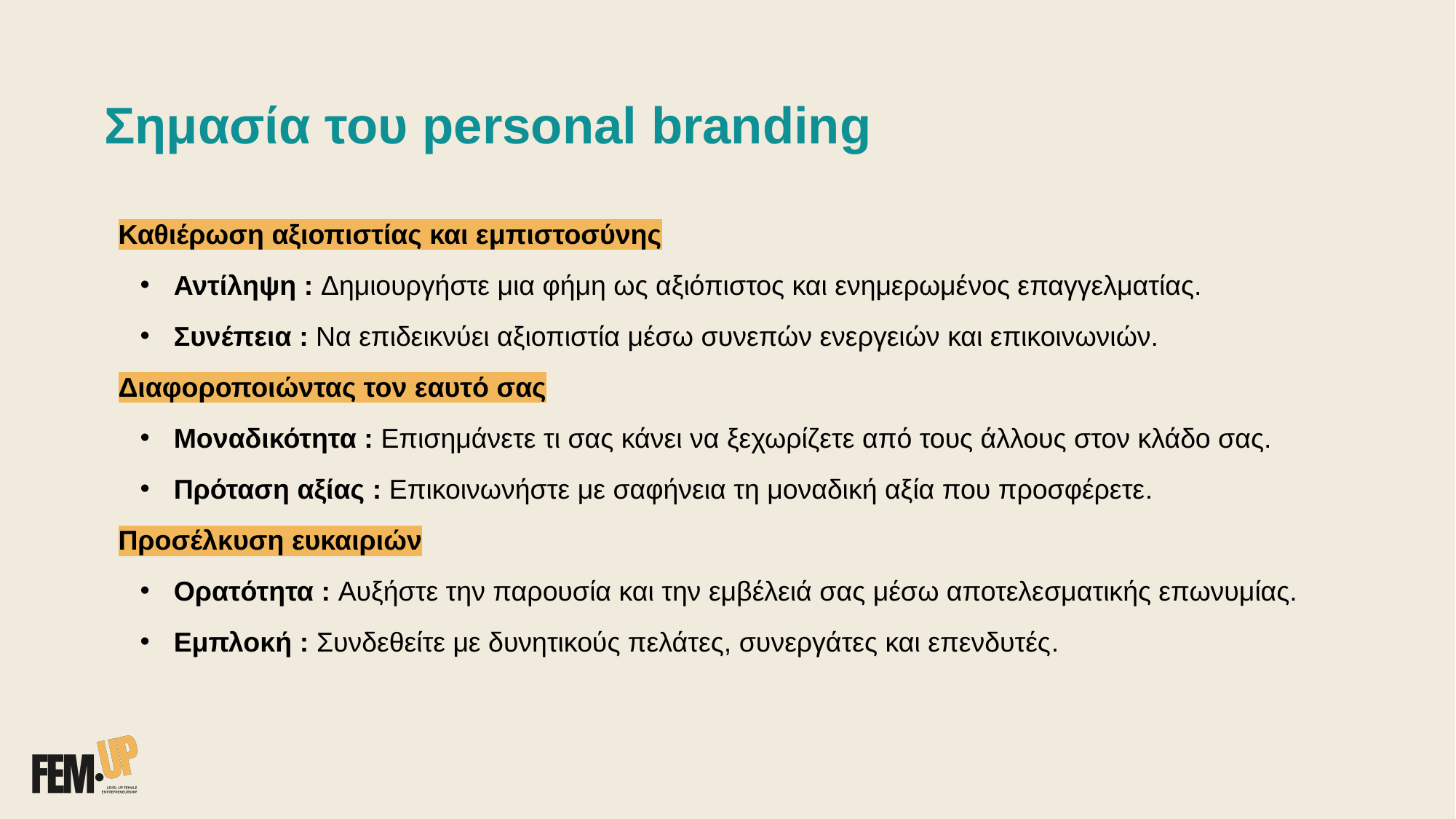

# Σημασία του personal branding
Καθιέρωση αξιοπιστίας και εμπιστοσύνης
 Αντίληψη : Δημιουργήστε μια φήμη ως αξιόπιστος και ενημερωμένος επαγγελματίας.
 Συνέπεια : Να επιδεικνύει αξιοπιστία μέσω συνεπών ενεργειών και επικοινωνιών.
Διαφοροποιώντας τον εαυτό σας
 Μοναδικότητα : Επισημάνετε τι σας κάνει να ξεχωρίζετε από τους άλλους στον κλάδο σας.
 Πρόταση αξίας : Επικοινωνήστε με σαφήνεια τη μοναδική αξία που προσφέρετε.
Προσέλκυση ευκαιριών
 Ορατότητα : Αυξήστε την παρουσία και την εμβέλειά σας μέσω αποτελεσματικής επωνυμίας.
 Εμπλοκή : Συνδεθείτε με δυνητικούς πελάτες, συνεργάτες και επενδυτές.